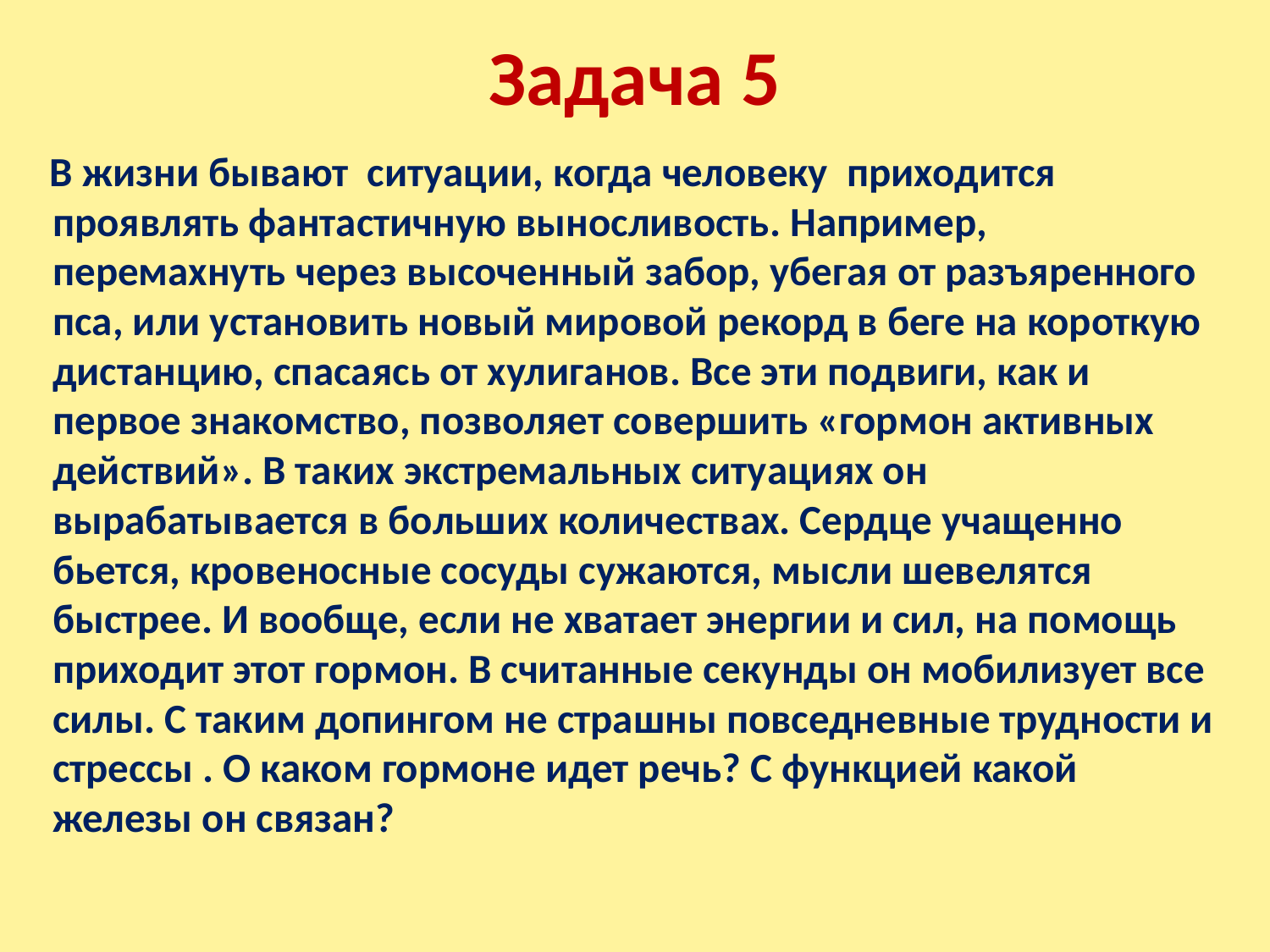

# Задача 5
    В жизни бывают  ситуации, когда человеку  приходится проявлять фантастичную выносливость. Например, перемахнуть через высоченный забор, убегая от разъяренного пса, или установить новый мировой рекорд в беге на короткую дистанцию, спасаясь от хулиганов. Все эти подвиги, как и первое знакомство, позволяет совершить «гормон активных действий». В таких экстремальных ситуациях он вырабатывается в больших количествах. Сердце учащенно бьется, кровеносные сосуды сужаются, мысли шевелятся быстрее. И вообще, если не хватает энергии и сил, на помощь приходит этот гормон. В считанные секунды он мобилизует все силы. С таким допингом не страшны повседневные трудности и стрессы . О каком гормоне идет речь? С функцией какой железы он связан?